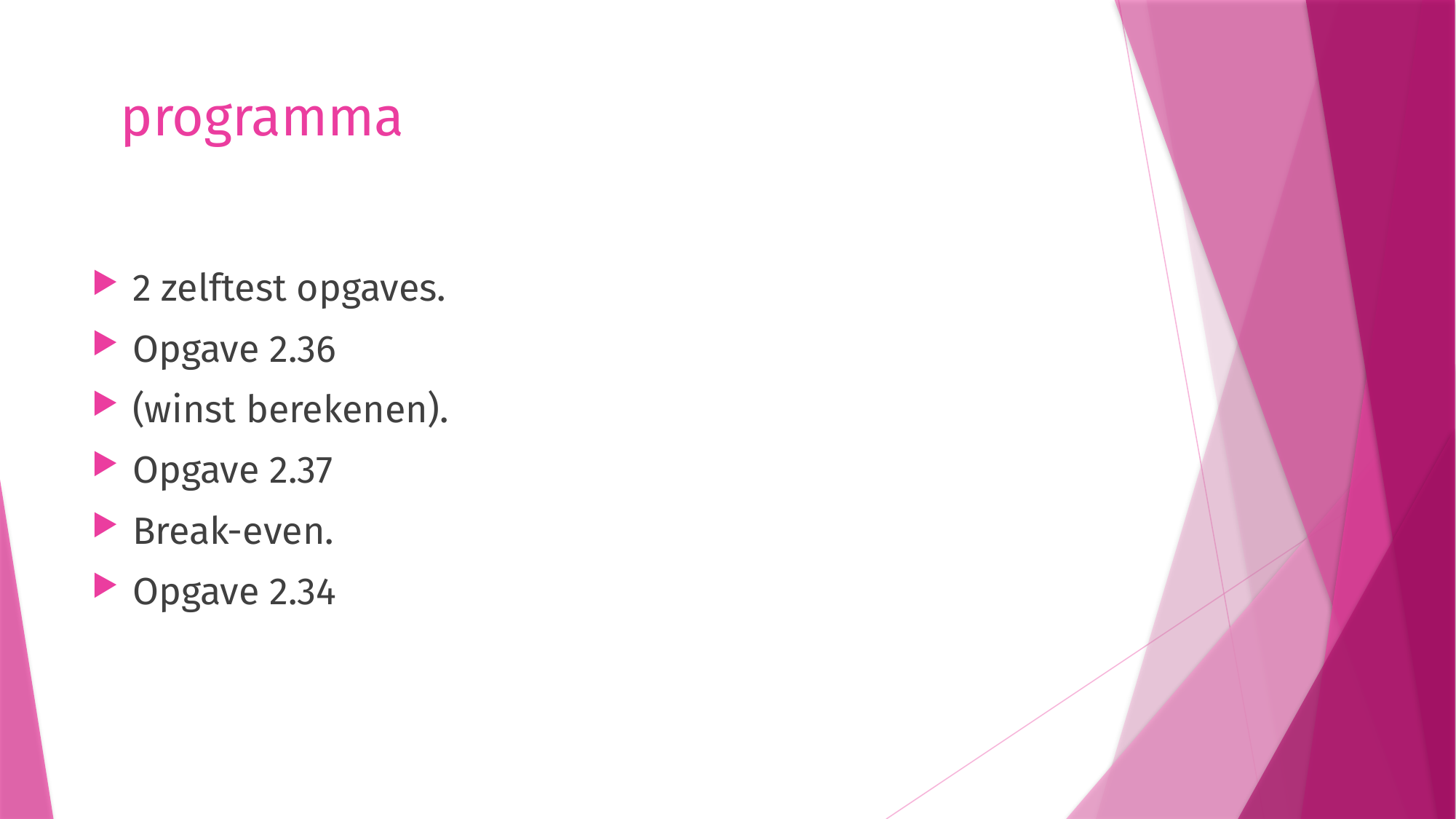

# programma
2 zelftest opgaves.
Opgave 2.36
(winst berekenen).
Opgave 2.37
Break-even.
Opgave 2.34